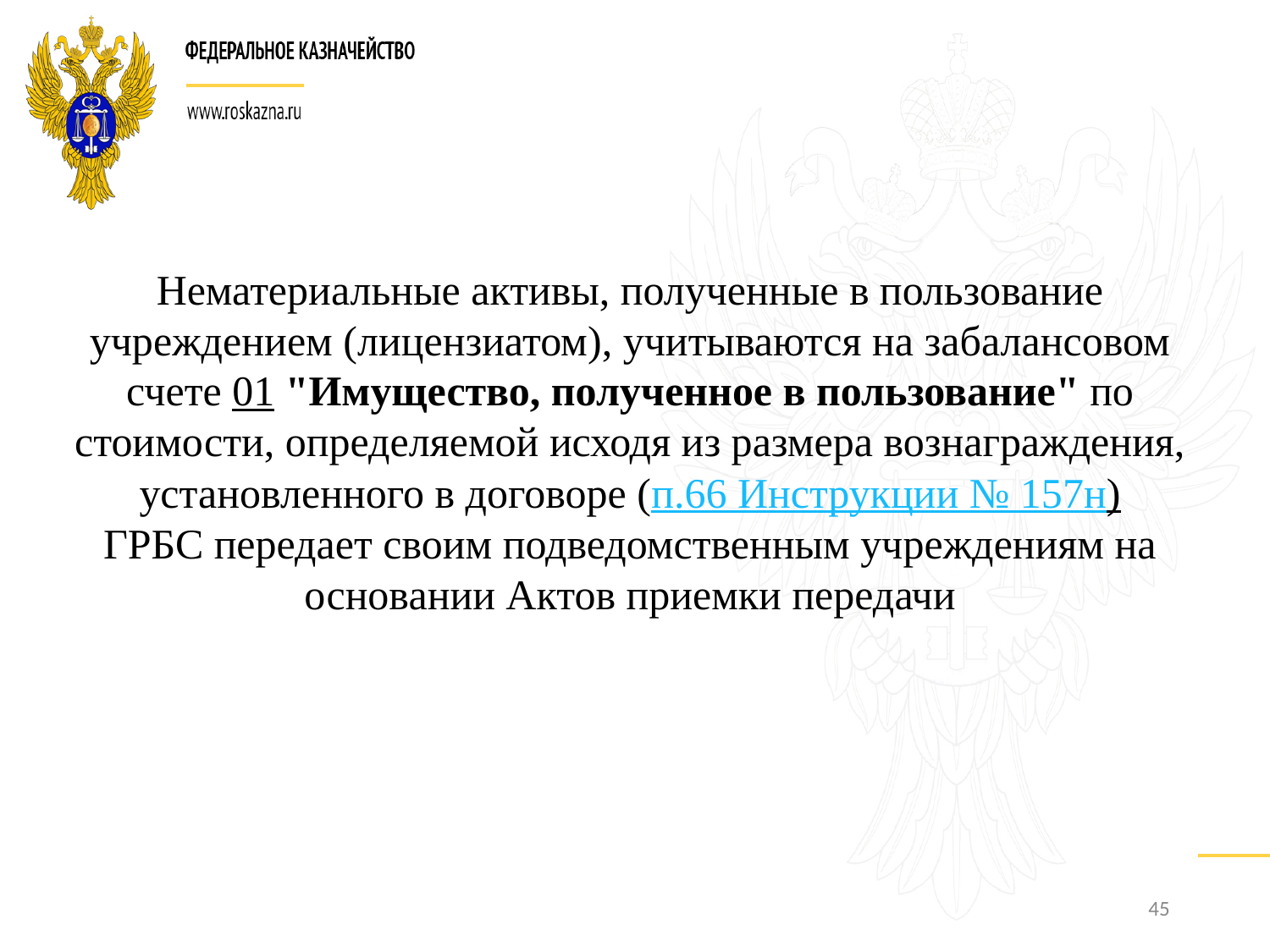

Нематериальные активы, полученные в пользование учреждением (лицензиатом), учитываются на забалансовом счете 01 "Имущество, полученное в пользование" по стоимости, определяемой исходя из размера вознаграждения, установленного в договоре (п.66 Инструкции № 157н)
ГРБС передает своим подведомственным учреждениям на основании Актов приемки передачи
45